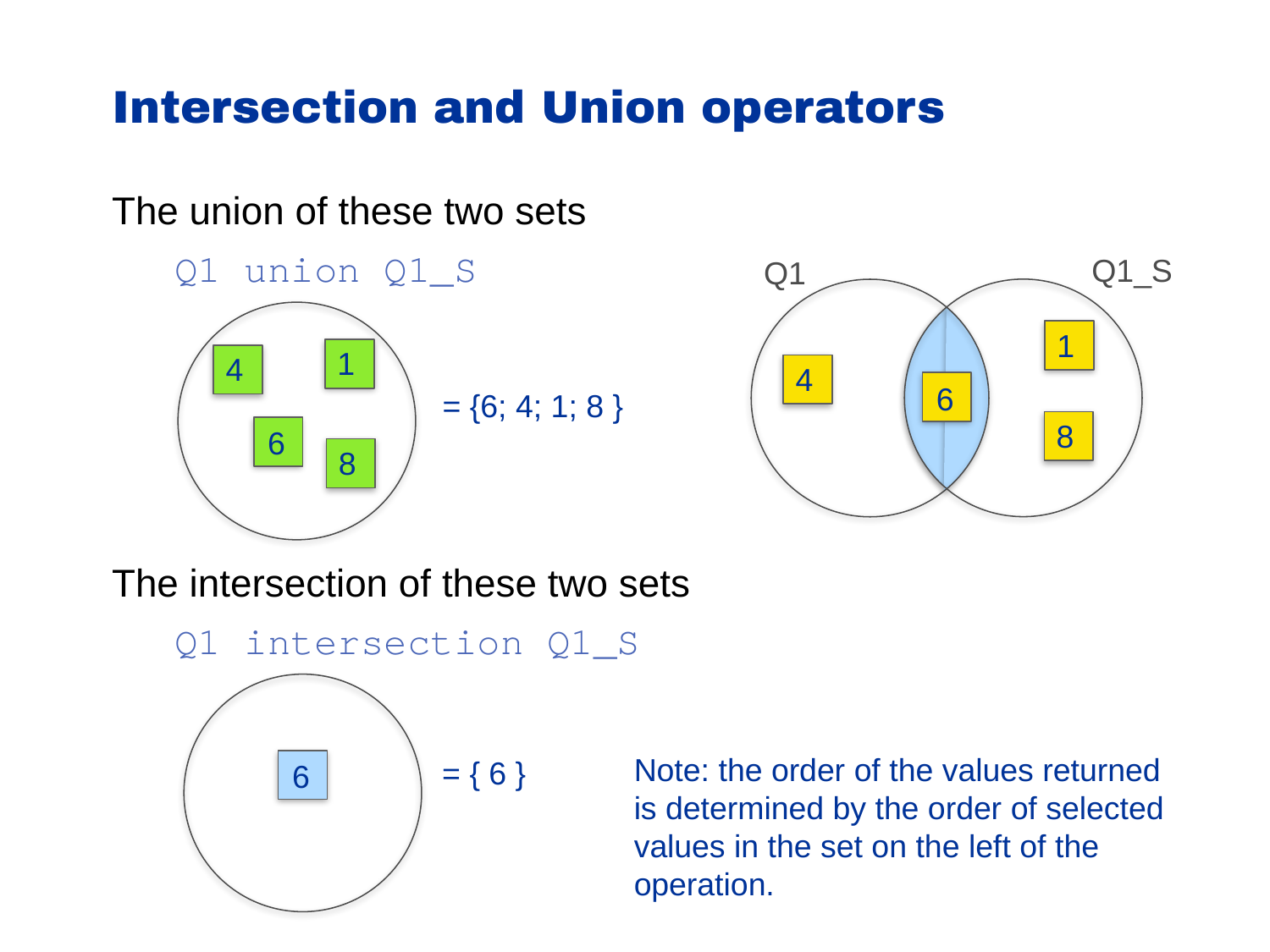

# Intersection and Union operators
The union of these two sets
Q1 union Q1_S
Q1_S
Q1

1

1

4

4

6

= {6; 4; 1; 8 }
8

6

8

The intersection of these two sets
Q1 intersection Q1_S

Note: the order of the values returned is determined by the order of selected values in the set on the left of the operation.
= { 6 }
6